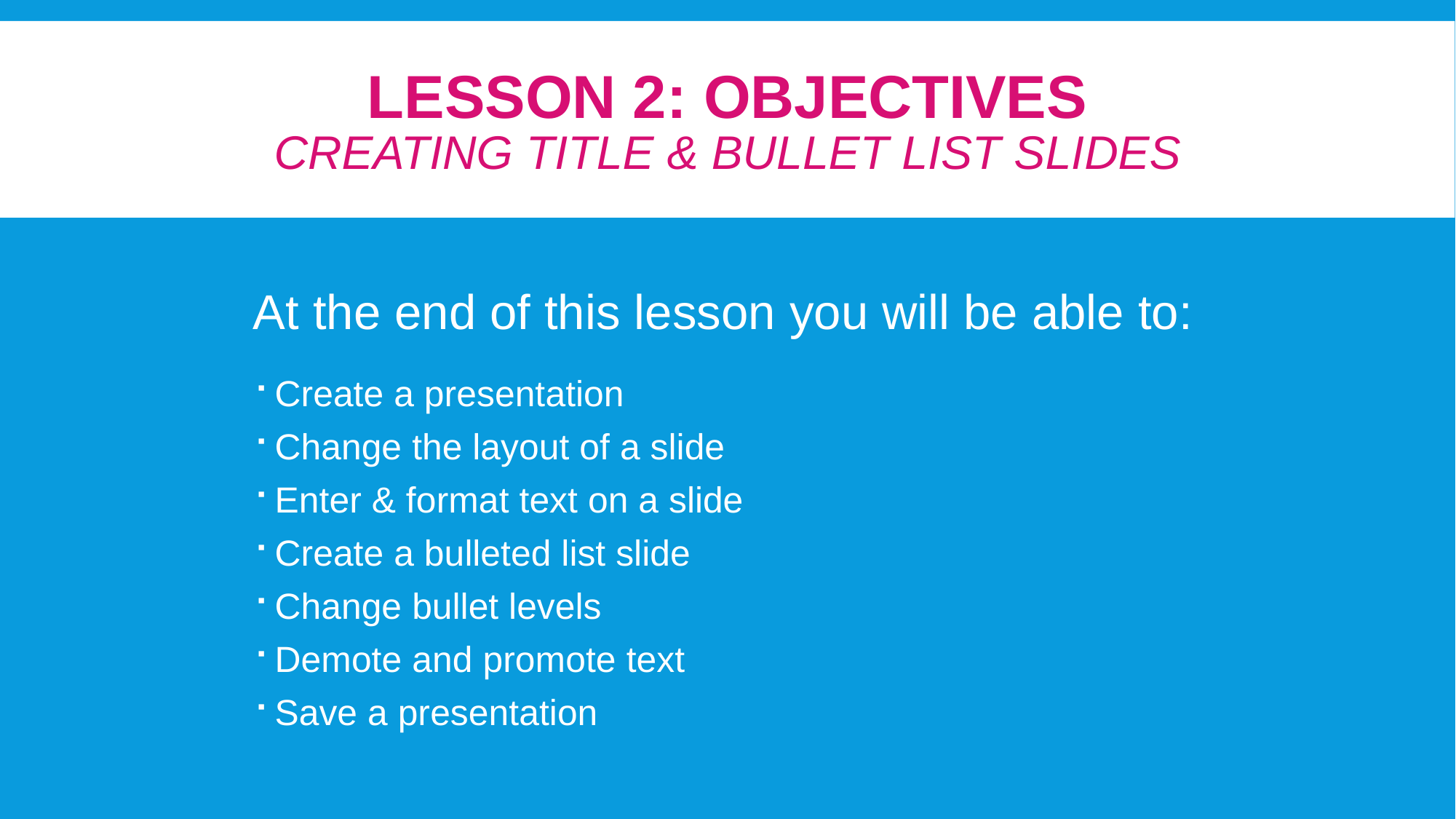

# Lesson 2: Objectives Creating Title & Bullet List Slides
At the end of this lesson you will be able to:
Create a presentation
Change the layout of a slide
Enter & format text on a slide
Create a bulleted list slide
Change bullet levels
Demote and promote text
Save a presentation